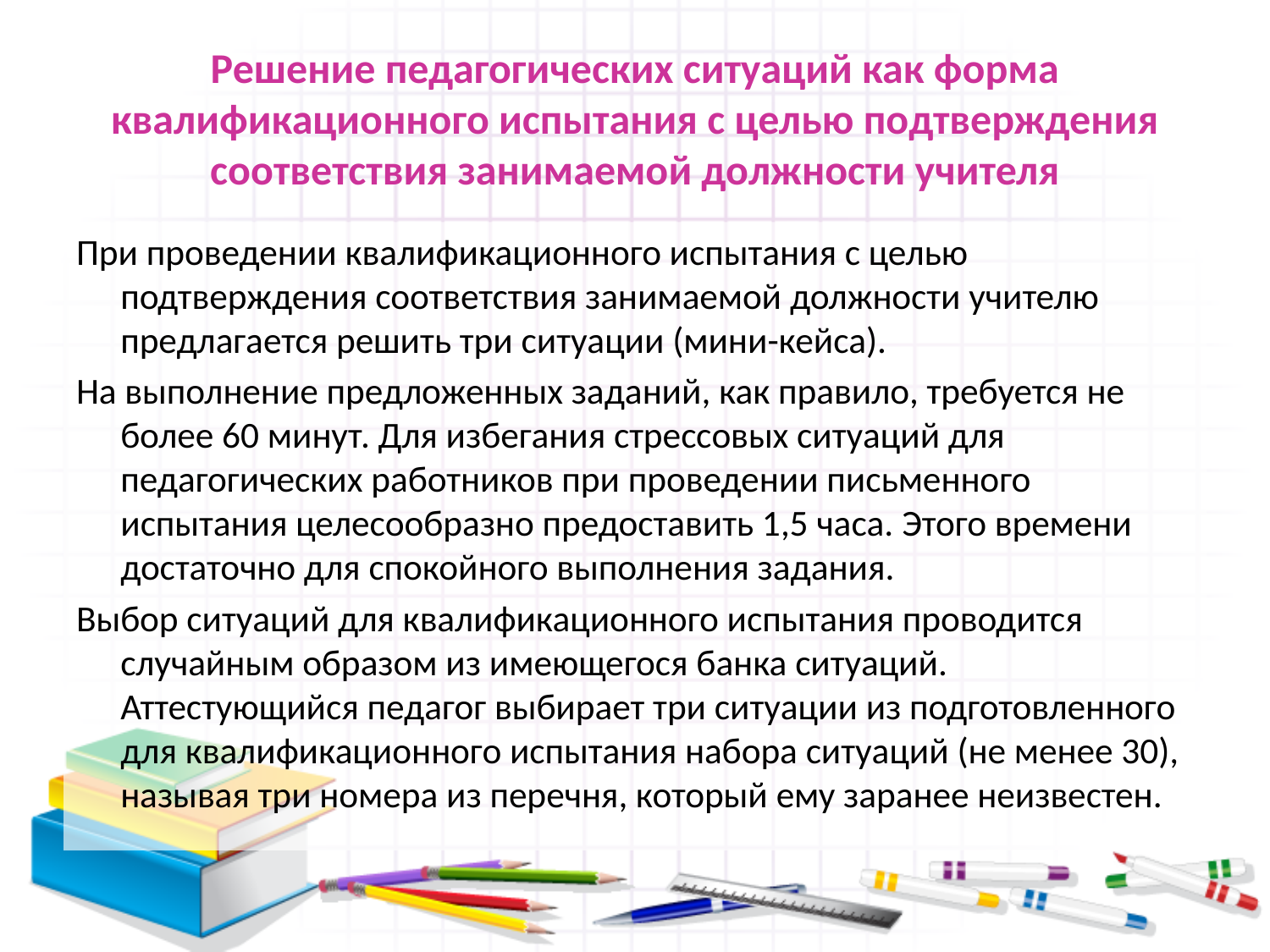

# Решение педагогических ситуаций как форма квалификационного испытания с целью подтверждения соответствия занимаемой должности учителя
При проведении квалификационного испытания с целью подтверждения соответствия занимаемой должности учителю предлагается решить три ситуации (мини-кейса).
На выполнение предложенных заданий, как правило, требуется не более 60 минут. Для избегания стрессовых ситуаций для педагогических работников при проведении письменного испытания целесообразно предоставить 1,5 часа. Этого времени достаточно для спокойного выполнения задания.
Выбор ситуаций для квалификационного испытания проводится случайным образом из имеющегося банка ситуаций. Аттестующийся педагог выбирает три ситуации из подготовленного для квалификационного испытания набора ситуаций (не менее 30), называя три номера из перечня, который ему заранее неизвестен.